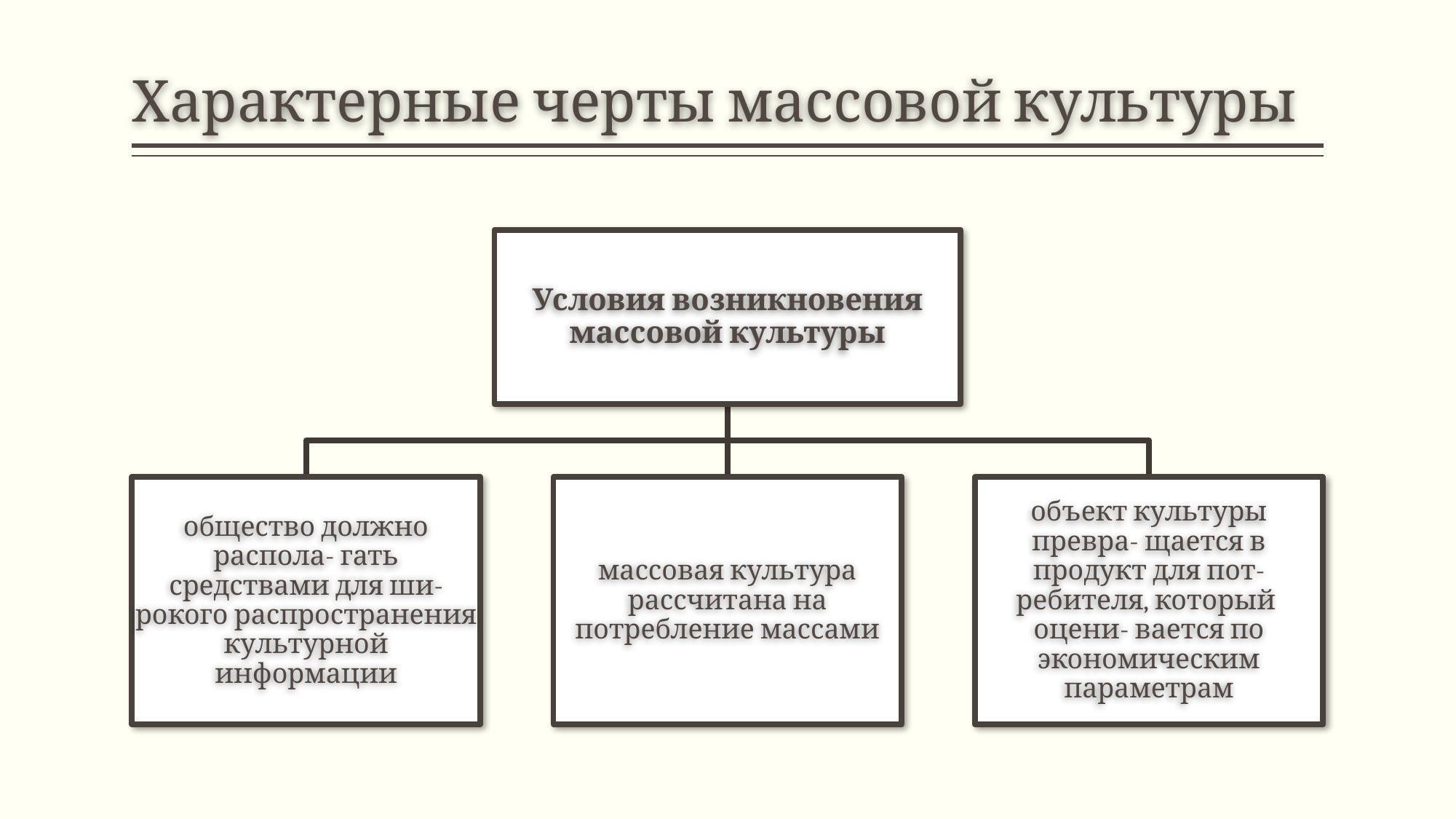

# Характерные черты массовой культуры

Условия возникновения массовой культуры

общество должно распола- гать средствами для ши- рокого распространения культурной информации

массовая культура рассчитана на потребление массами

объект культуры превра- щается в продукт для пот- ребителя, который  оцени- вается по экономическим параметрам